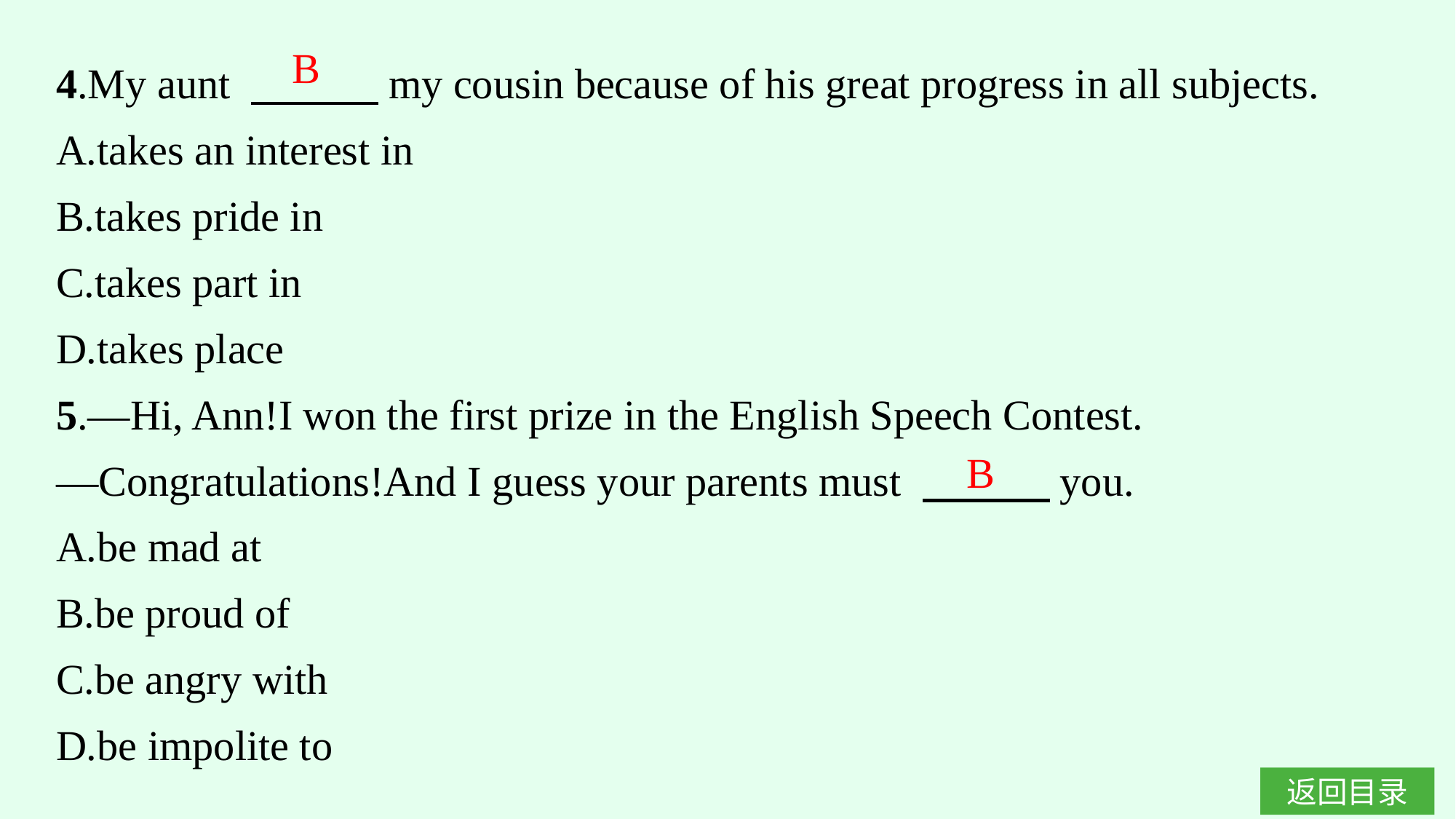

4.My aunt 　　　my cousin because of his great progress in all subjects.
A.takes an interest in
B.takes pride in
C.takes part in
D.takes place
5.—Hi, Ann!I won the first prize in the English Speech Contest.
—Congratulations!And I guess your parents must 　　　you.
A.be mad at
B.be proud of
C.be angry with
D.be impolite to
B
B